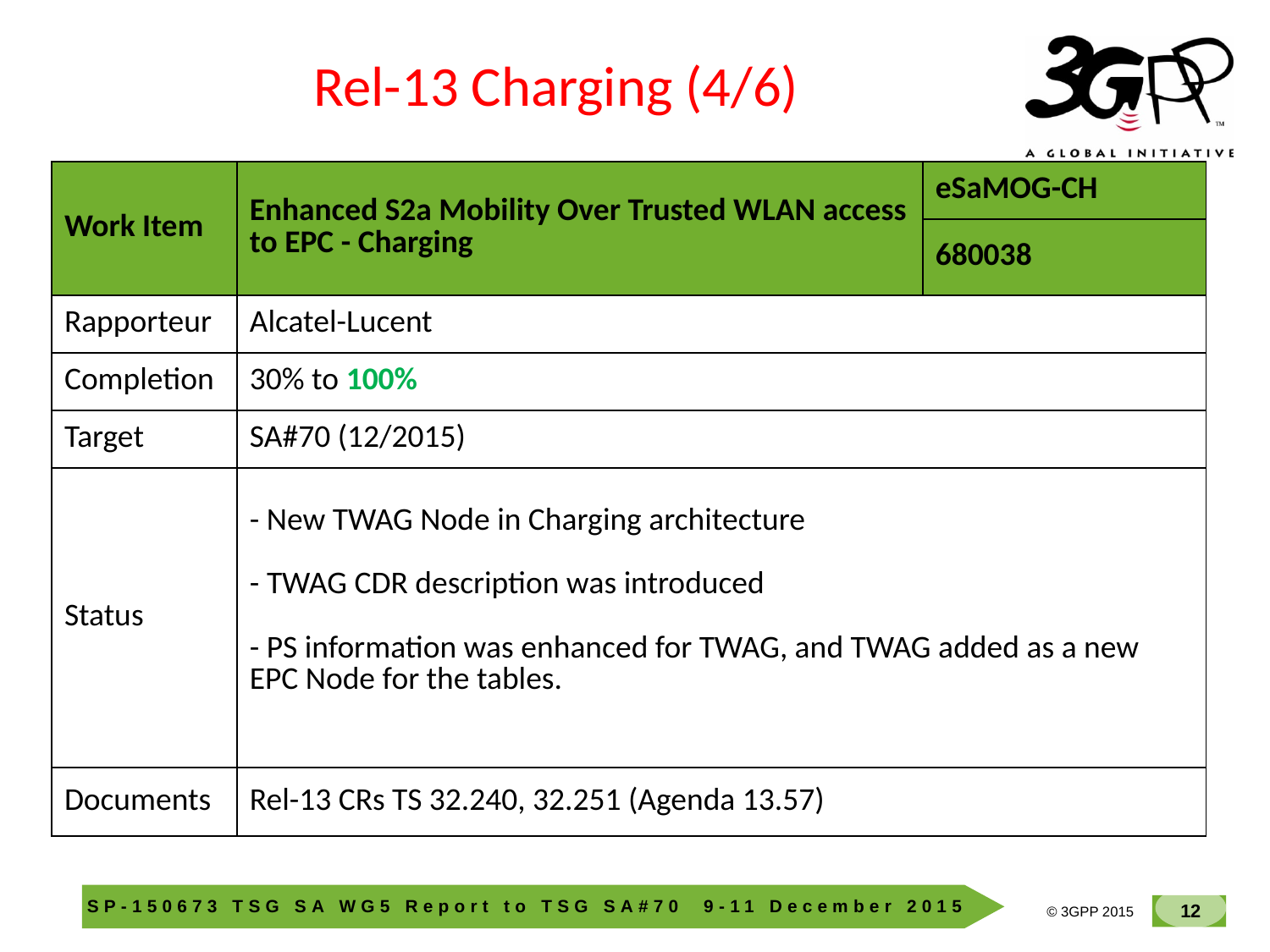

Rel-13 Charging (4/6)
| Work Item | Enhanced S2a Mobility Over Trusted WLAN access to EPC - Charging | eSaMOG-CH |
| --- | --- | --- |
|  |  | 680038 |
| Rapporteur | Alcatel-Lucent |  |
| Completion | 30% to 100% |  |
| Target | SA#70 (12/2015) |  |
| Status | - New TWAG Node in Charging architecture - TWAG CDR description was introduced - PS information was enhanced for TWAG, and TWAG added as a new EPC Node for the tables. |  |
| Documents | Rel-13 CRs TS 32.240, 32.251 (Agenda 13.57) |  |